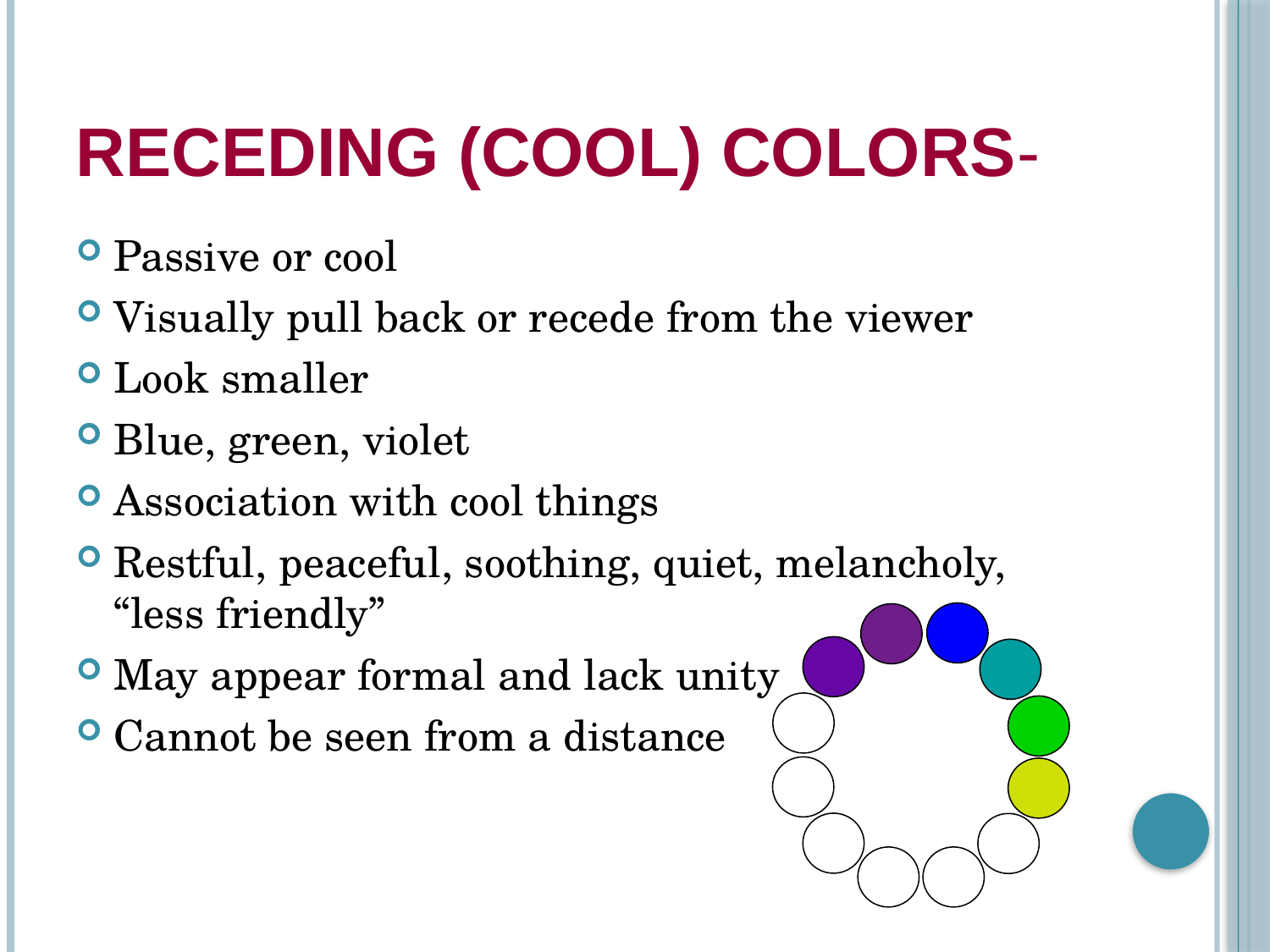

# Receding (cool) colors-
Passive or cool
Visually pull back or recede from the viewer
Look smaller
Blue, green, violet
Association with cool things
Restful, peaceful, soothing, quiet, melancholy, “less friendly”
May appear formal and lack unity
Cannot be seen from a distance